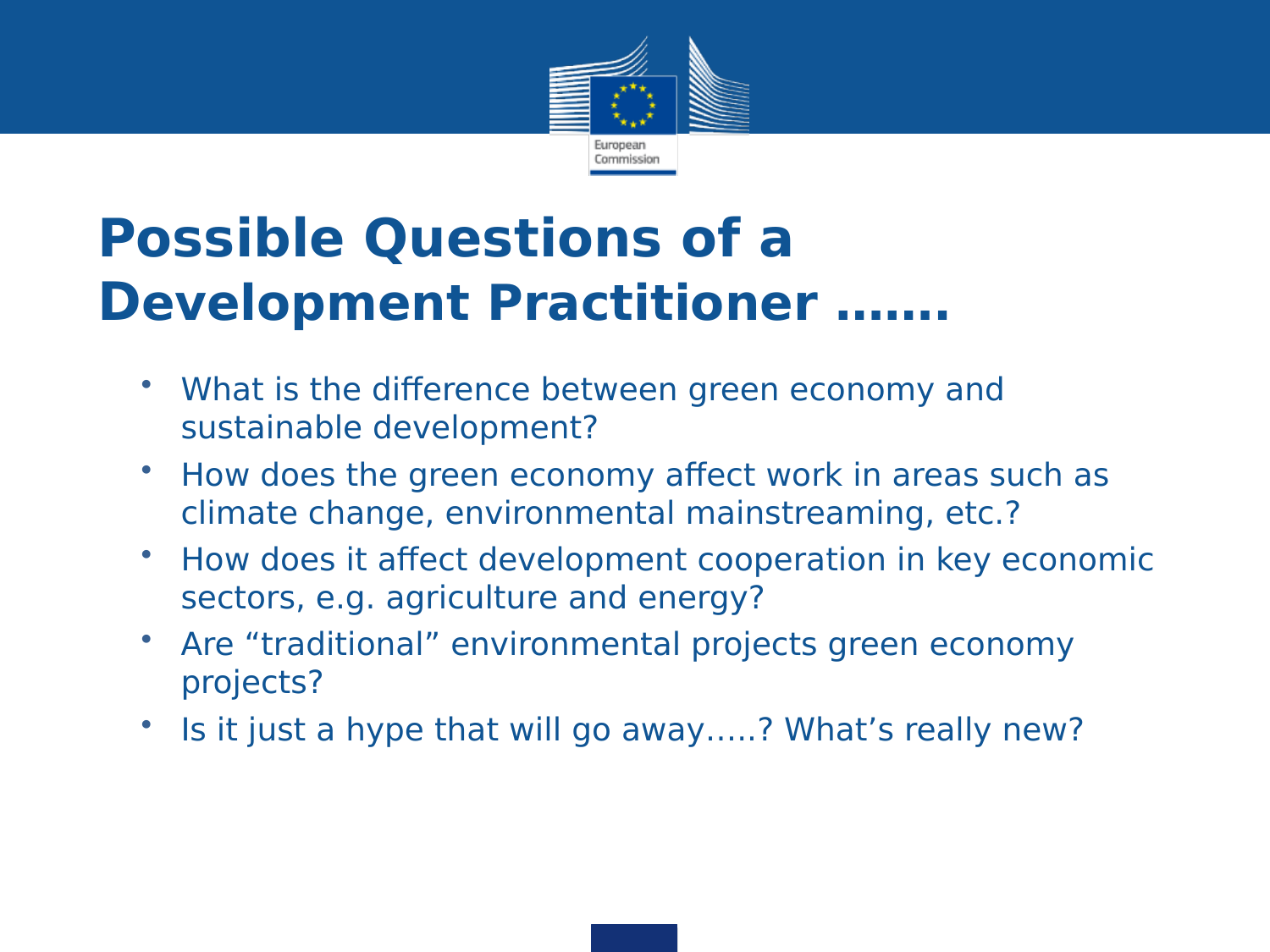

# Possible Questions of a Development Practitioner …….

What is the difference between green economy and sustainable development?
How does the green economy affect work in areas such as climate change, environmental mainstreaming, etc.?
How does it affect development cooperation in key economic sectors, e.g. agriculture and energy?
Are “traditional” environmental projects green economy projects?
Is it just a hype that will go away…..? What’s really new?